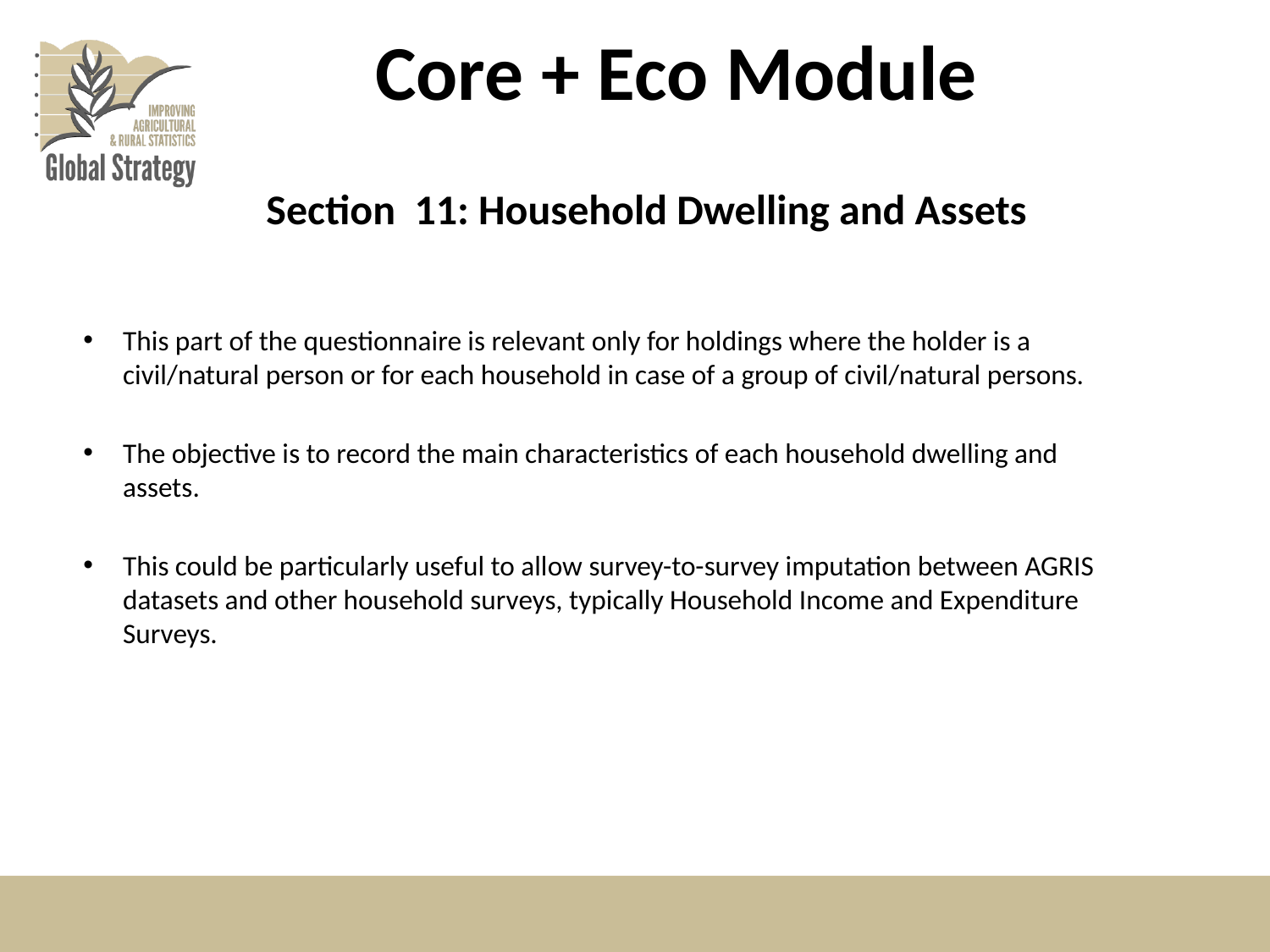

# Core + Eco Module
Section  11: Household Dwelling and Assets

This part of the questionnaire is relevant only for holdings where the holder is a civil/natural person or for each household in case of a group of civil/natural persons.

The objective is to record the main characteristics of each household dwelling and assets.

This could be particularly useful to allow survey-to-survey imputation between AGRIS datasets and other household surveys, typically Household Income and Expenditure Surveys.